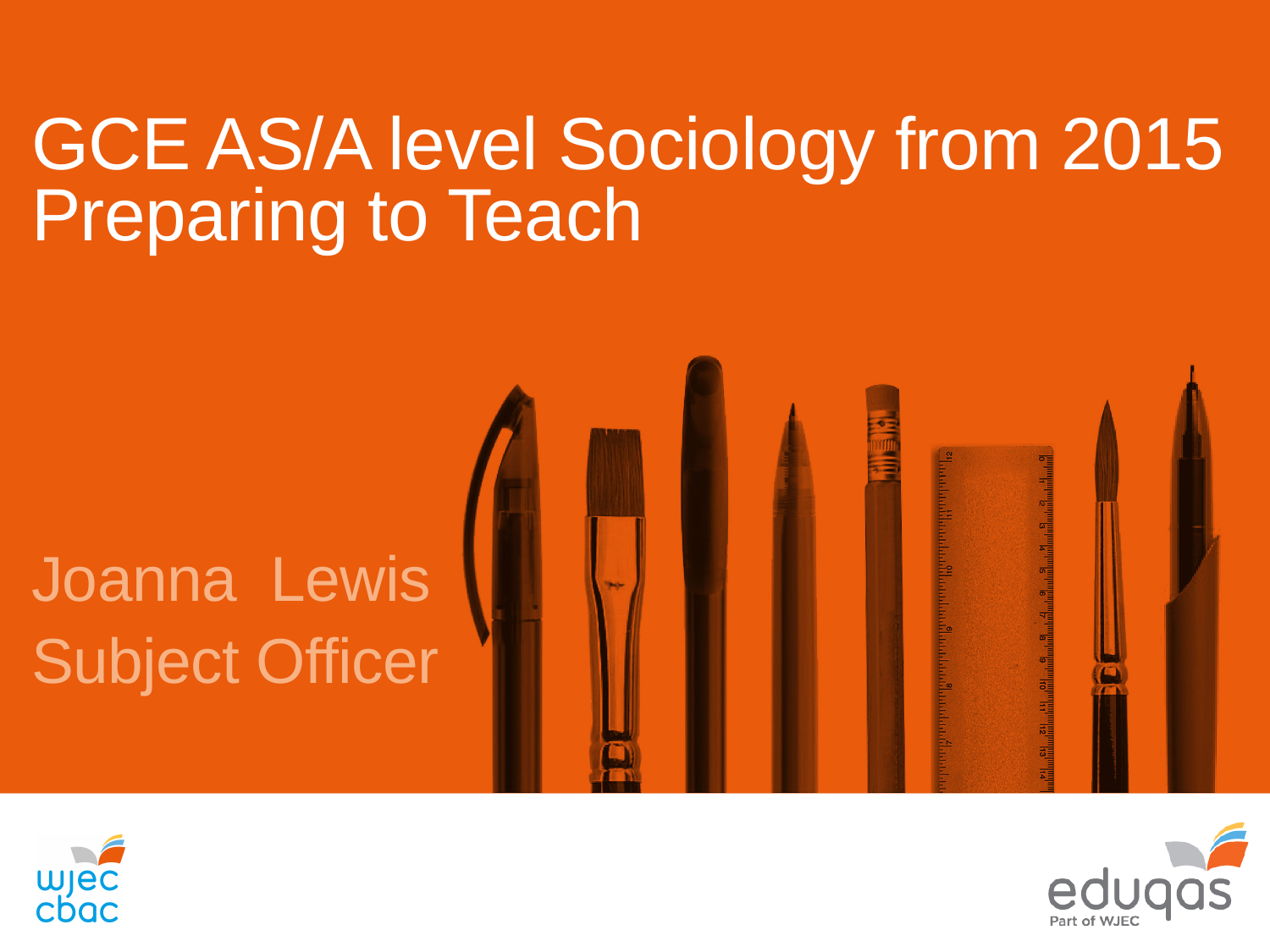

GCE AS/A level Sociology from 2015
Preparing to Teach

Joanna  Lewis
Subject Officer